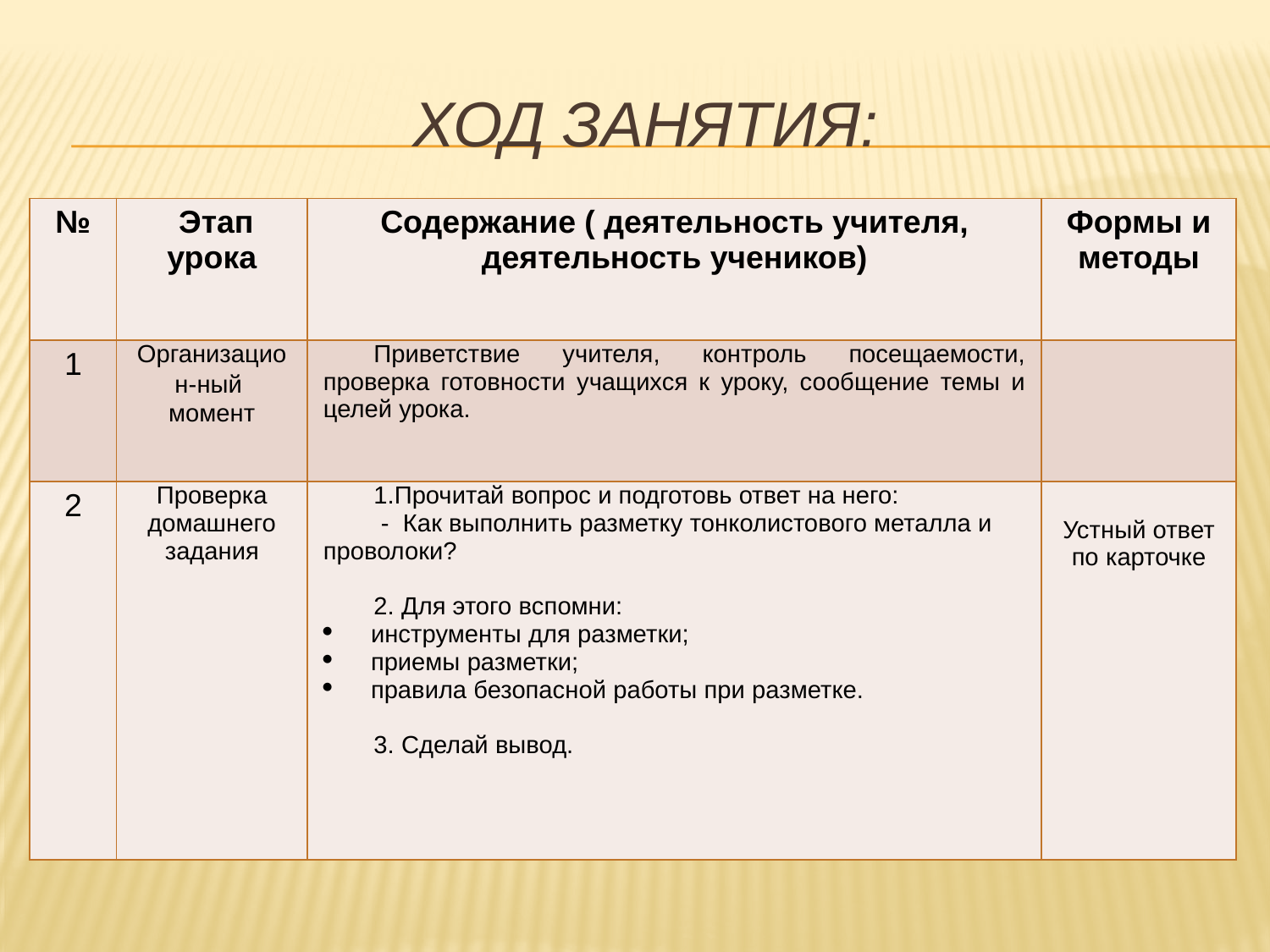

# Ход занятия:
| № | Этап урока | Содержание ( деятельность учителя, деятельность учеников) | Формы и методы |
| --- | --- | --- | --- |
| 1 | Организацион-ный момент | Приветствие учителя, контроль посещаемости, проверка готовности учащихся к уроку, сообщение темы и целей урока. |  |
| 2 | Проверка домашнего задания | 1.Прочитай вопрос и подготовь ответ на него: - Как выполнить разметку тонколистового металла и проволоки? 2. Для этого вспомни: инструменты для разметки; приемы разметки; правила безопасной работы при разметке. 3. Сделай вывод. | Устный ответ по карточке |